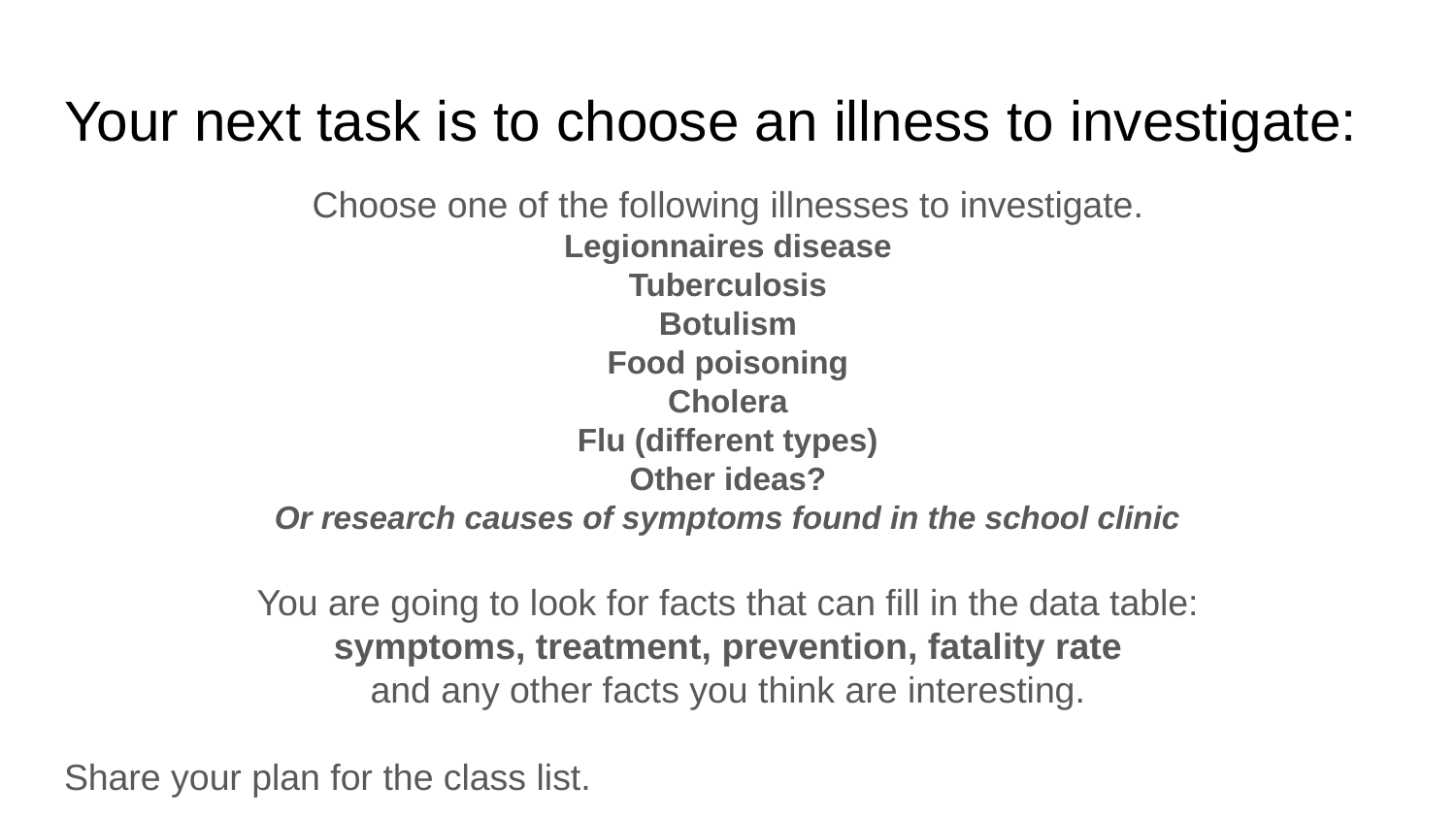

# Your next task is to choose an illness to investigate:
Choose one of the following illnesses to investigate.
Legionnaires disease
Tuberculosis
Botulism
Food poisoning
Cholera
Flu (different types)
Other ideas?
Or research causes of symptoms found in the school clinic

  You are going to look for facts that can fill in the data table:
symptoms, treatment, prevention, fatality rate
and any other facts you think are interesting.

Share your plan for the class list.